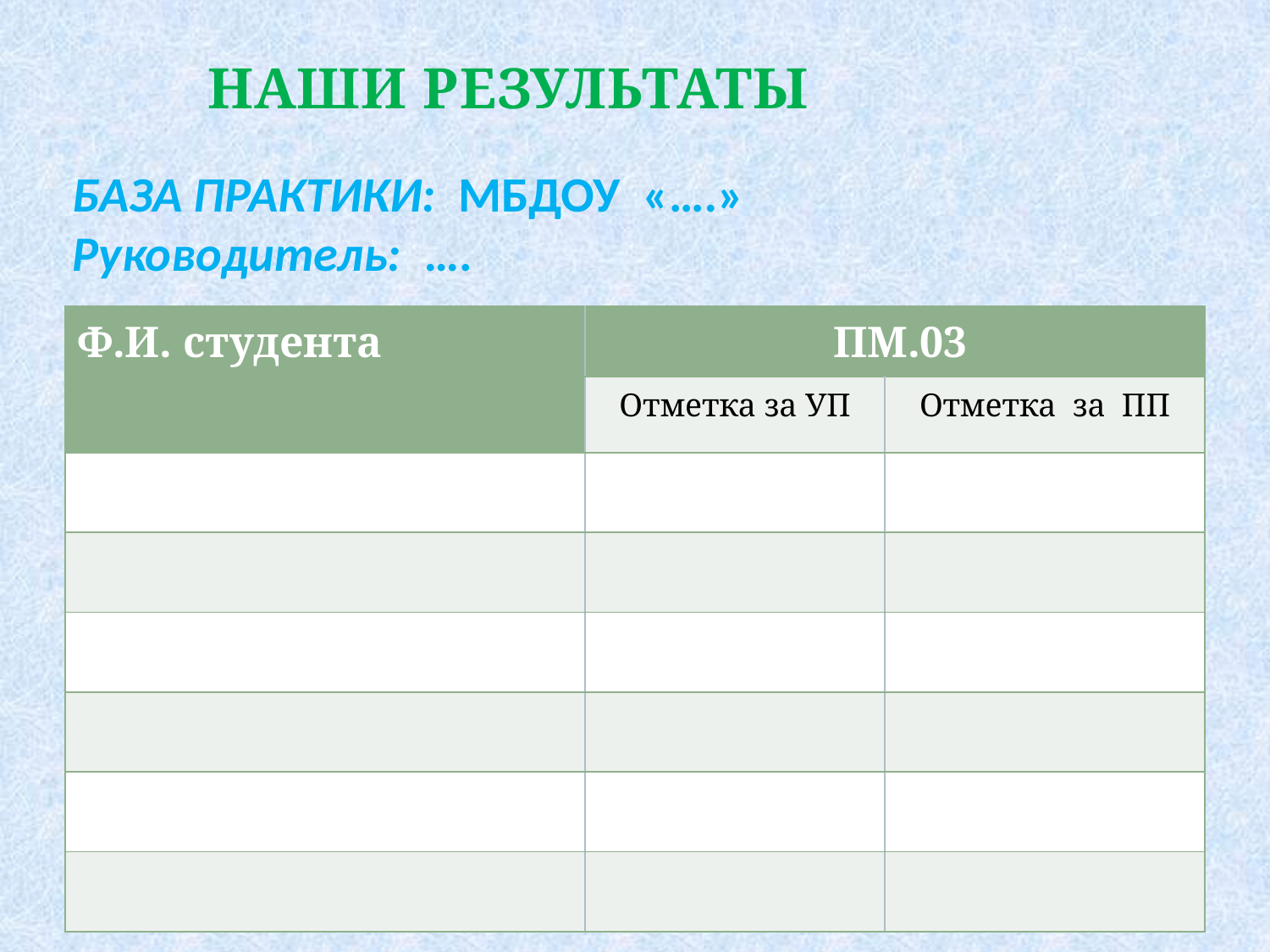

# НАШИ РЕЗУЛЬТАТЫ
БАЗА ПРАКТИКИ:  МБДОУ  «….»
Руководитель:  ….

| Ф.И. студента | ПМ.03 |  |
| --- | --- | --- |
|  | Отметка за УП | Отметка за ПП |
|  |  |  |
|  |  |  |
|  |  |  |
|  |  |  |
|  |  |  |
|  |  |  |